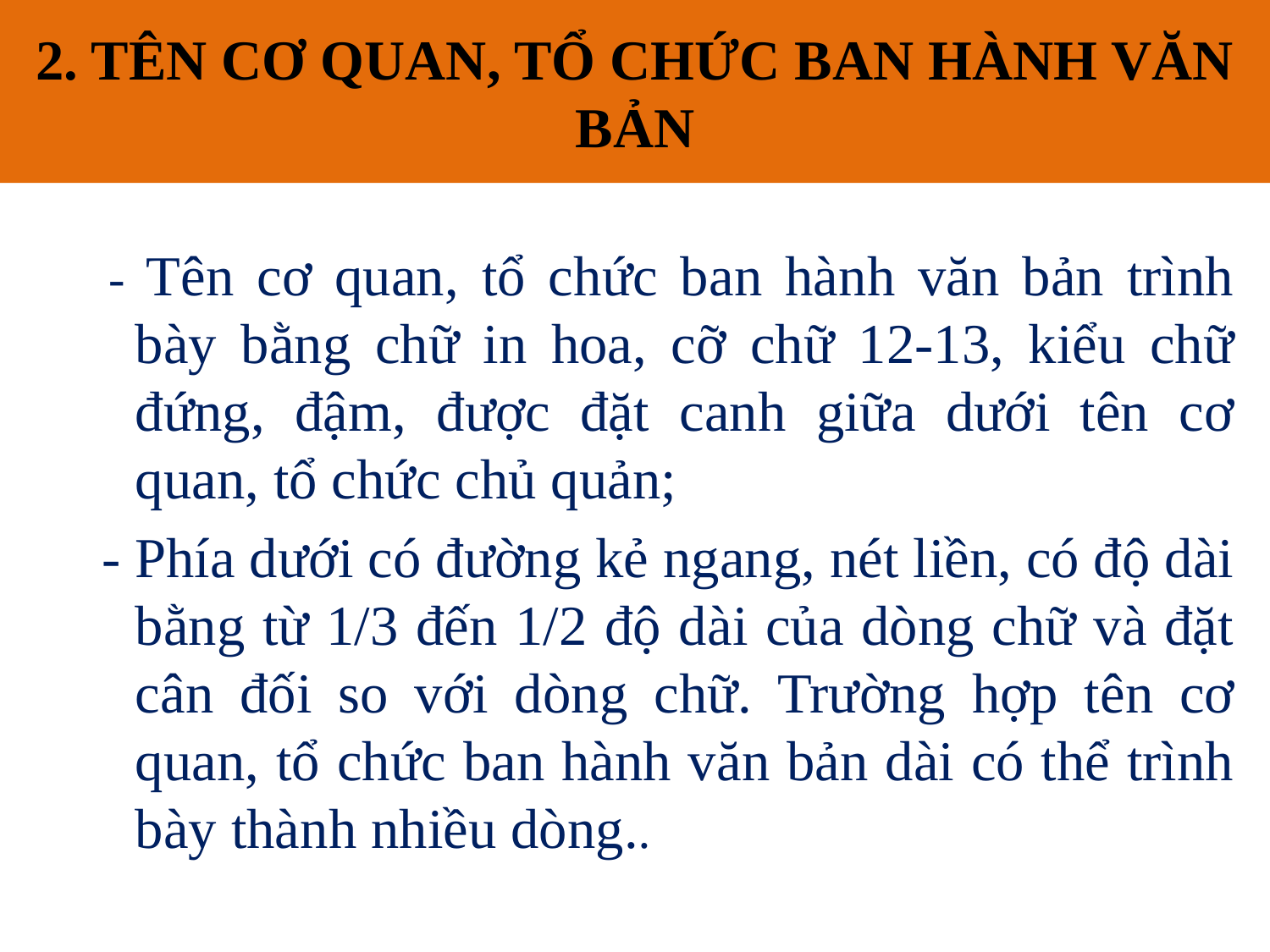

# 2. TÊN CƠ QUAN, TỔ CHỨC BAN HÀNH VĂN BẢN
	2. TÊN CƠ QUAN, TỔ CHỨC BAN HÀNH VĂN BẢN

 - Tên cơ quan, tổ chức ban hành văn bản trình bày bằng chữ in hoa, cỡ chữ 12-13, kiểu chữ đứng, đậm, được đặt canh giữa dưới tên cơ quan, tổ chức chủ quản;
 - Phía dưới có đường kẻ ngang, nét liền, có độ dài bằng từ 1/3 đến 1/2 độ dài của dòng chữ và đặt cân đối so với dòng chữ. Trường hợp tên cơ quan, tổ chức ban hành văn bản dài có thể trình bày thành nhiều dòng..